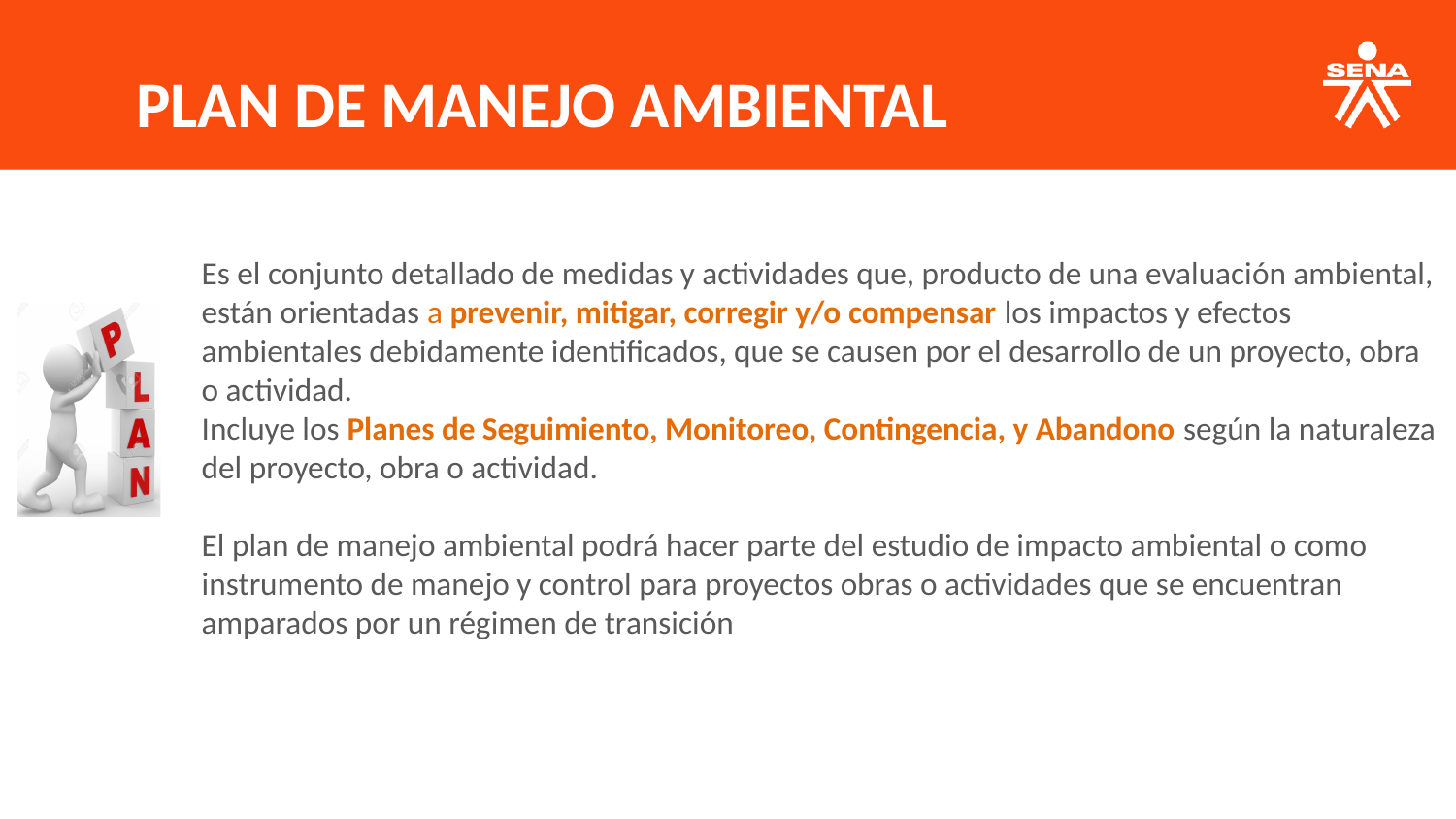

PLAN DE MANEJO AMBIENTAL
Es el conjunto detallado de medidas y actividades que, producto de una evaluación ambiental, están orientadas a prevenir, mitigar, corregir y/o compensar los impactos y efectos ambientales debidamente identificados, que se causen por el desarrollo de un proyecto, obra o actividad.
Incluye los Planes de Seguimiento, Monitoreo, Contingencia, y Abandono según la naturaleza del proyecto, obra o actividad.

El plan de manejo ambiental podrá hacer parte del estudio de impacto ambiental o como instrumento de manejo y control para proyectos obras o actividades que se encuentran amparados por un régimen de transición